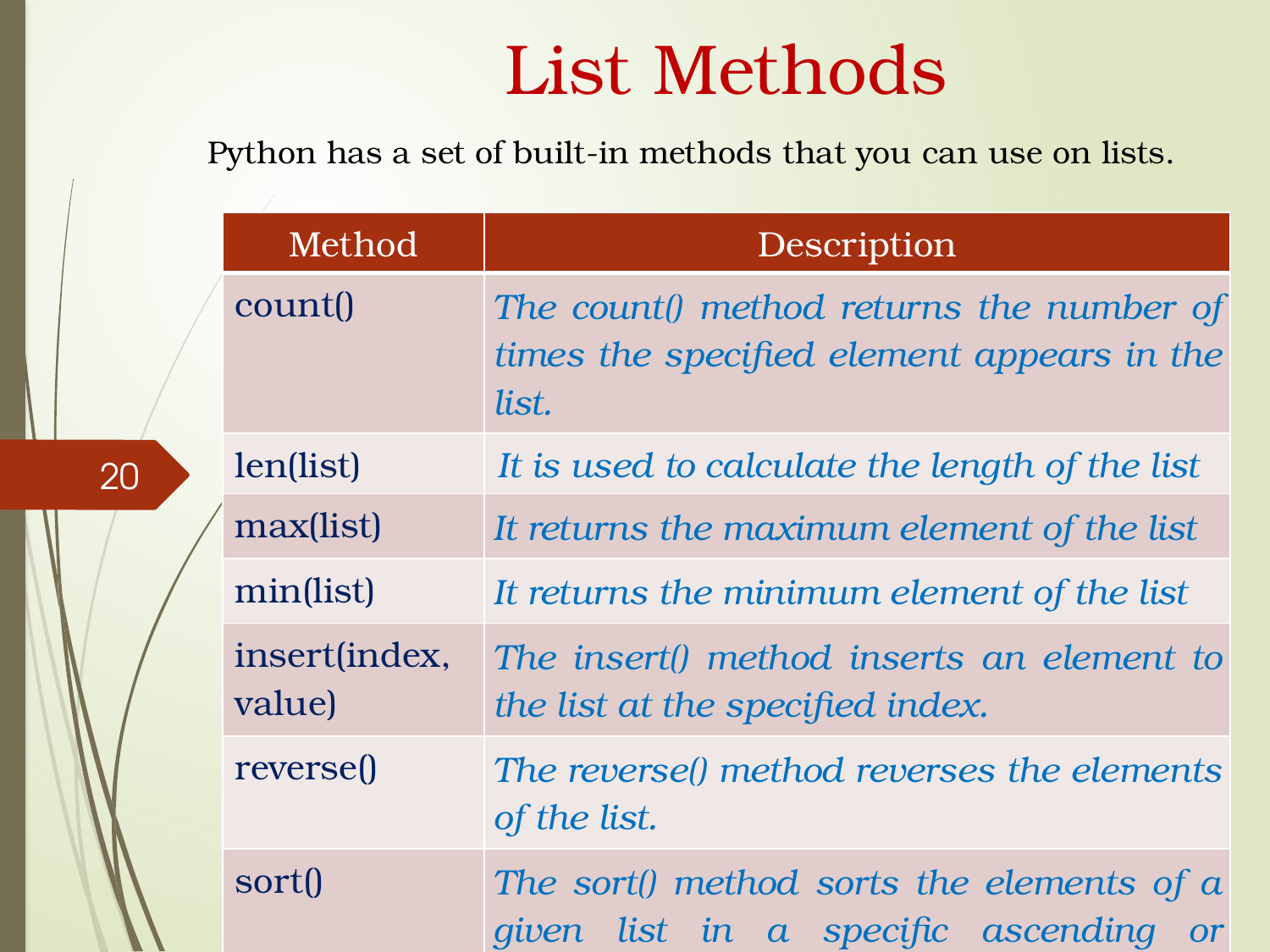

# List Methods
Python has a set of built-in methods that you can use on lists.

| Method | Description |
| --- | --- |
| count() | The count() method returns the number of times the specified element appears in the list. |
| len(list) | It is used to calculate the length of the list |
| max(list) | It returns the maximum element of the list |
| min(list) | It returns the minimum element of the list |
| insert(index, value) | The insert() method inserts an element to the list at the specified index. |
| reverse() | The reverse() method reverses the elements of the list. |
| sort() | The sort() method sorts the elements of a given list in a specific ascending or descending order. |
20